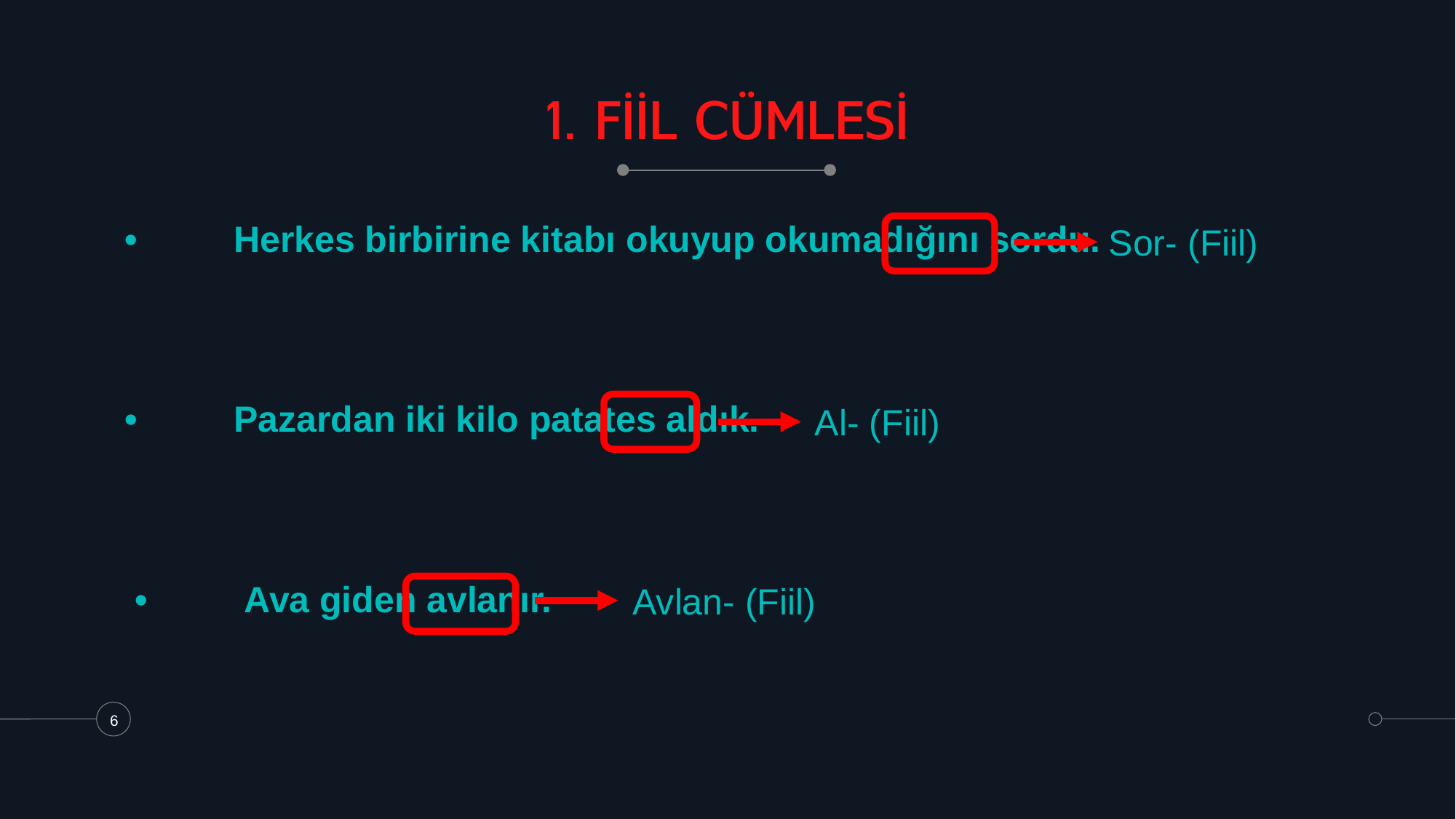

# 1. FİİL CÜMLESİ
Sor- (Fiil)
•	Herkes birbirine kitabı okuyup okumadığını sordu.

Al- (Fiil)

•	Pazardan iki kilo patates aldık.
Avlan- (Fiil)

•	Ava giden avlanır.
6